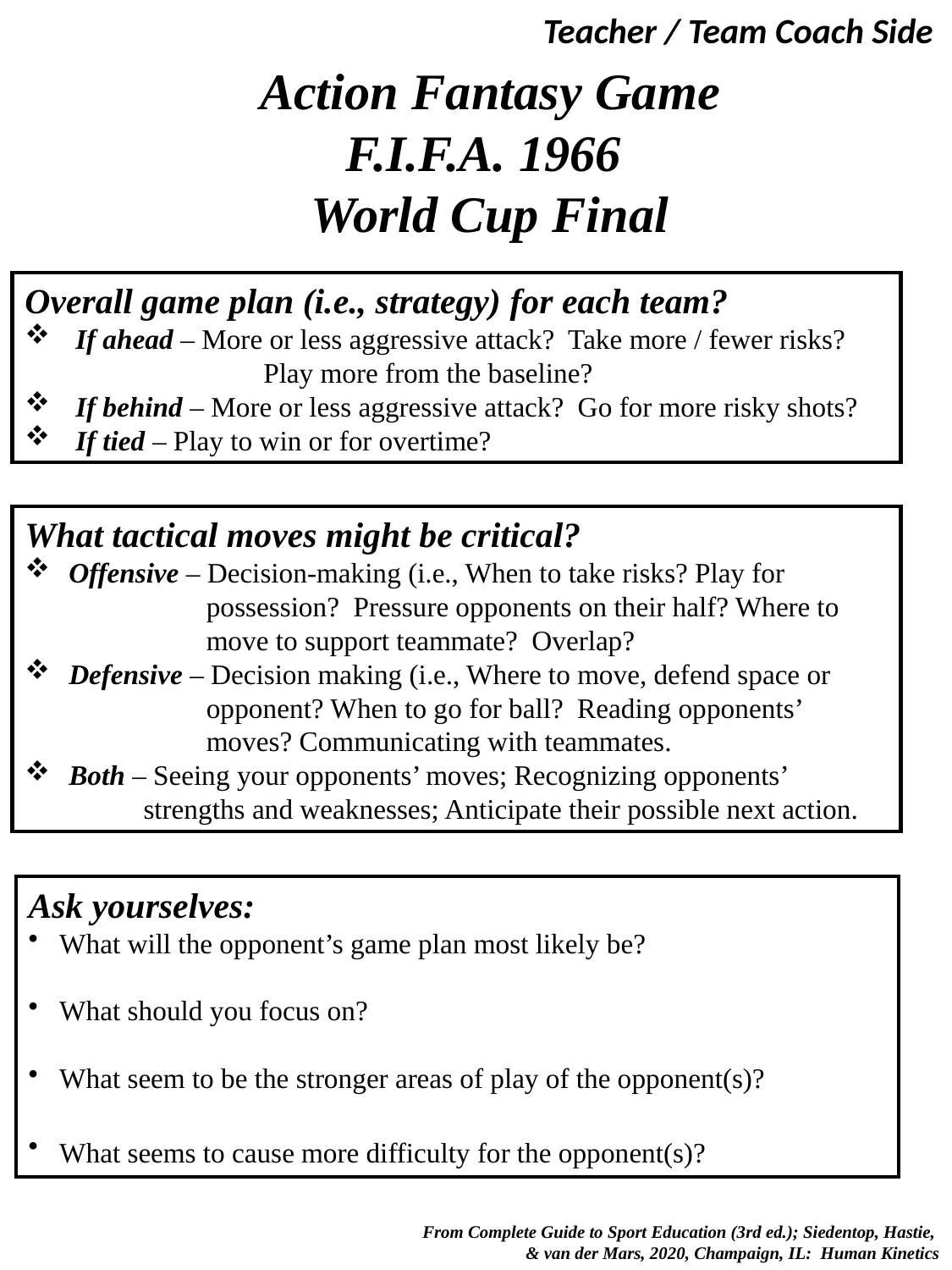

Teacher / Team Coach Side
Action Fantasy Game
F.I.F.A. 1966
World Cup Final
Overall game plan (i.e., strategy) for each team?
   If ahead – More or less aggressive attack?  Take more / fewer risks?
	                Play more from the baseline?
   If behind – More or less aggressive attack?  Go for more risky shots?
   If tied – Play to win or for overtime?
What tactical moves might be critical?
  Offensive – Decision-making (i.e., When to take risks? Play for
                          possession?  Pressure opponents on their half? Where to
                          move to support teammate?  Overlap?
  Defensive – Decision making (i.e., Where to move, defend space or
                          opponent? When to go for ball?  Reading opponents’
                          moves? Communicating with teammates.
  Both – Seeing your opponents’ moves; Recognizing opponents’
                 strengths and weaknesses; Anticipate their possible next action.
Ask yourselves:
What will the opponent’s game plan most likely be?

What should you focus on?

What seem to be the stronger areas of play of the opponent(s)?

What seems to cause more difficulty for the opponent(s)?
 From Complete Guide to Sport Education (3rd ed.); Siedentop, Hastie,
& van der Mars, 2020, Champaign, IL:  Human Kinetics